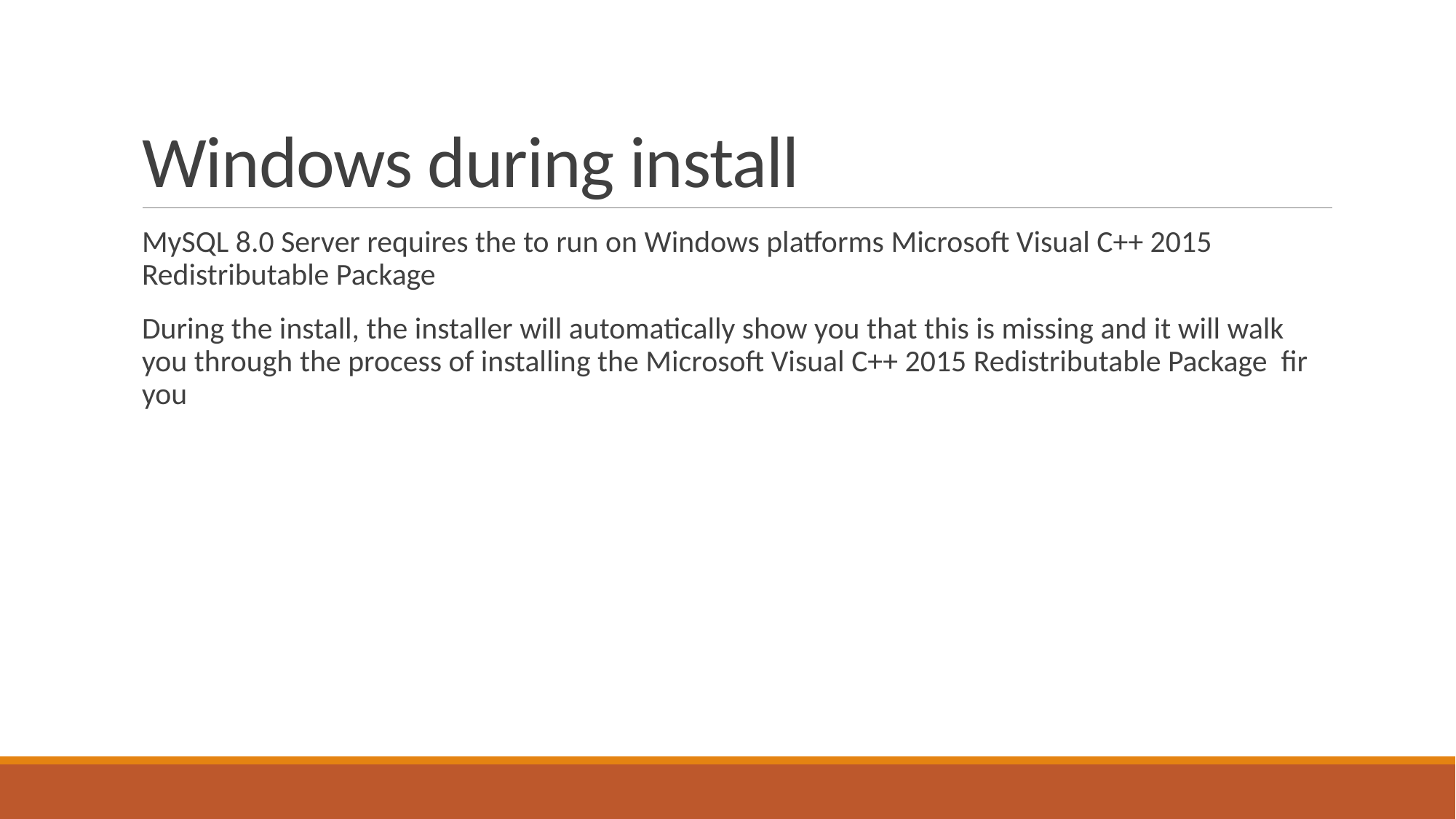

# Windows during install
MySQL 8.0 Server requires the to run on Windows platforms Microsoft Visual C++ 2015 Redistributable Package
During the install, the installer will automatically show you that this is missing and it will walk you through the process of installing the Microsoft Visual C++ 2015 Redistributable Package  fir you